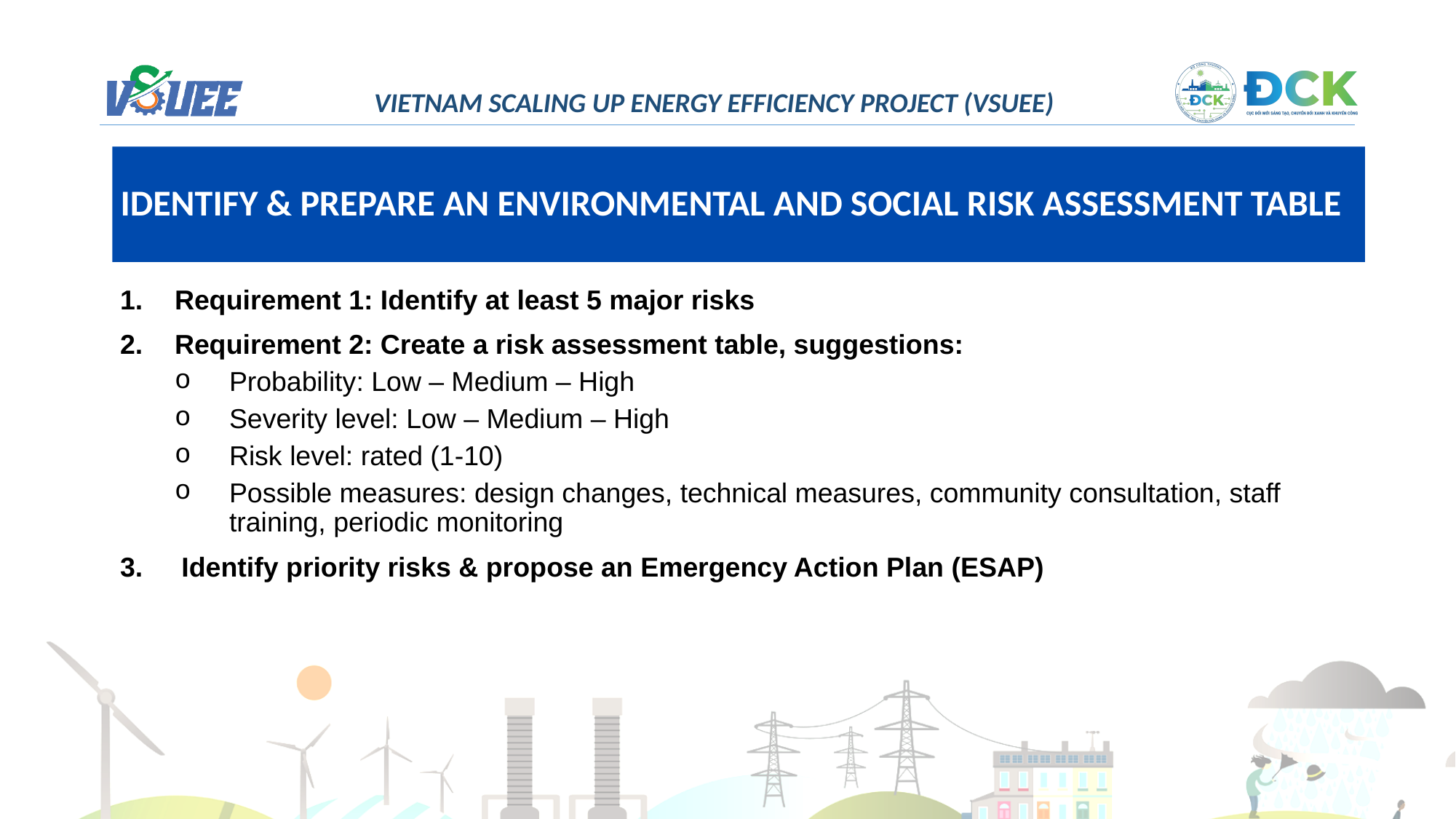

IDENTIFY & PREPARE AN ENVIRONMENTAL AND SOCIAL RISK ASSESSMENT TABLE
Requirement 1: Identify at least 5 major risks
Requirement 2: Create a risk assessment table, suggestions:
Probability: Low – Medium – High
Severity level: Low – Medium – High
Risk level: rated (1-10)
Possible measures: design changes, technical measures, community consultation, staff training, periodic monitoring
Identify priority risks & propose an Emergency Action Plan (ESAP)